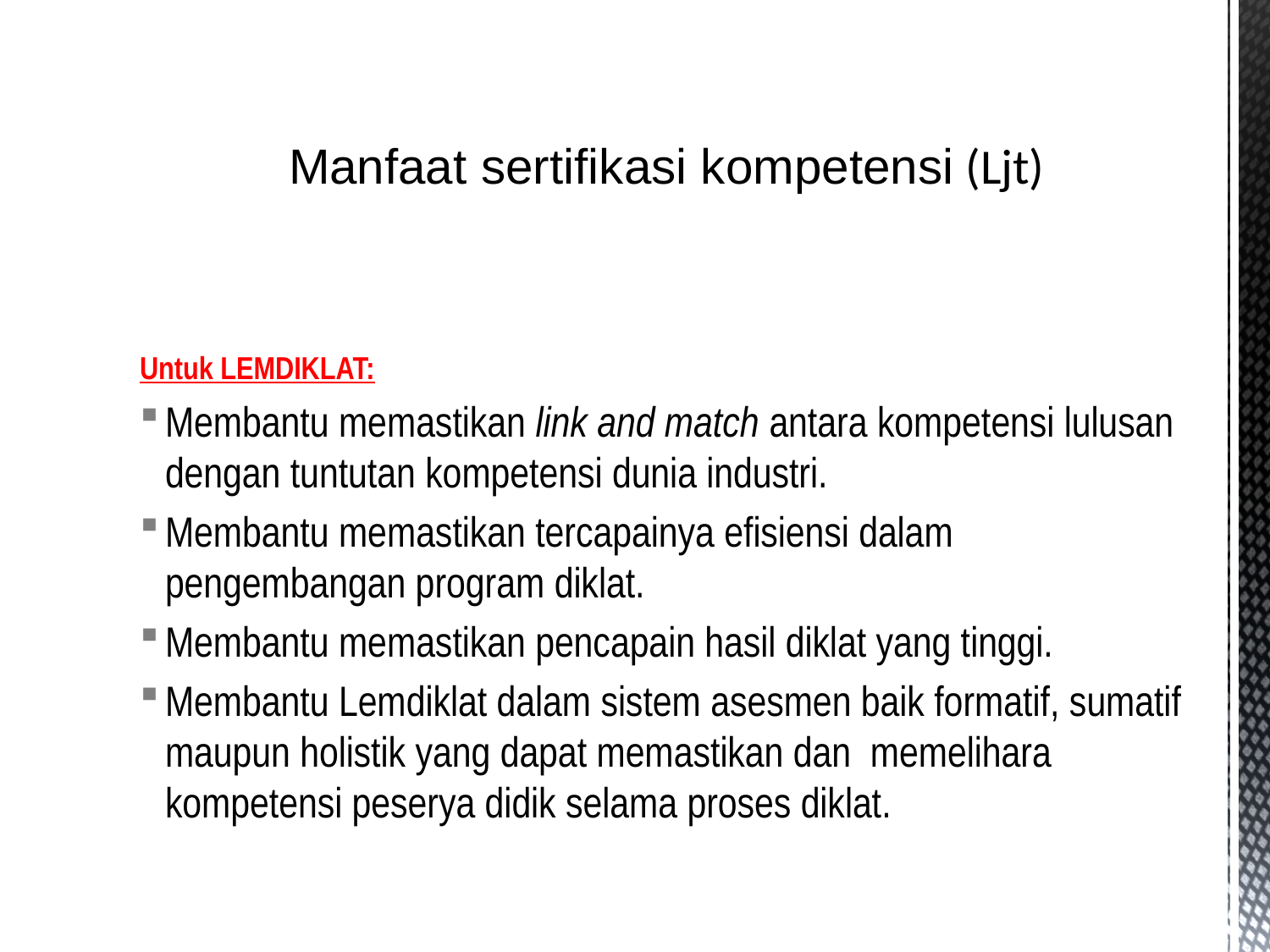

# Manfaat sertifikasi kompetensi (Ljt)
Untuk LEMDIKLAT:
Membantu memastikan link and match antara kompetensi lulusan dengan tuntutan kompetensi dunia industri.
Membantu memastikan tercapainya efisiensi dalam pengembangan program diklat.
Membantu memastikan pencapain hasil diklat yang tinggi.
Membantu Lemdiklat dalam sistem asesmen baik formatif, sumatif maupun holistik yang dapat memastikan dan  memelihara kompetensi peserya didik selama proses diklat.